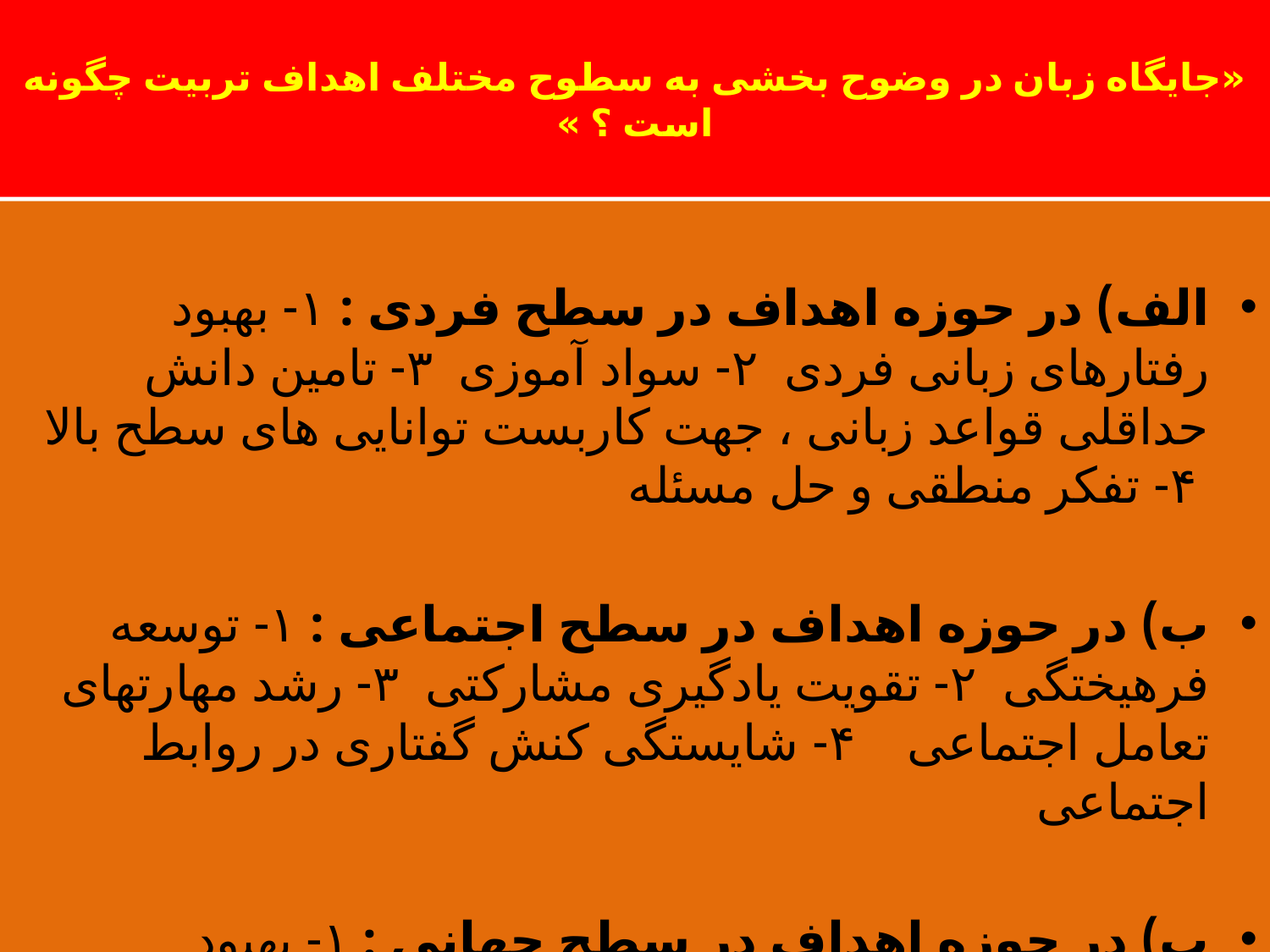

# «جایگاه زبان در وضوح بخشی به سطوح مختلف اهداف تربیت چگونه است ؟ »

الف) در حوزه اهداف در سطح فردی : ۱- بهبود رفتارهای زبانی فردی  ۲- سواد آموزی  ۳- تامین دانش حداقلی قواعد زبانی ، جهت کاربست توانایی های سطح بالا    ۴- تفکر منطقی و حل مسئله

ب) در حوزه اهداف در سطح اجتماعی : ۱- توسعه فرهیختگی  ۲- تقویت یادگیری مشارکتی  ۳- رشد مهارتهای تعامل اجتماعی    ۴- شایستگی کنش گفتاری در روابط اجتماعی

پ) در حوزه اهداف در سطح جهانی : ۱- بهبود رفتارهای سطح بالا زبانی در شرایط جهانی شدن  ۲- برقراری ارتباط مطلوب با سایر فرهنگ ها